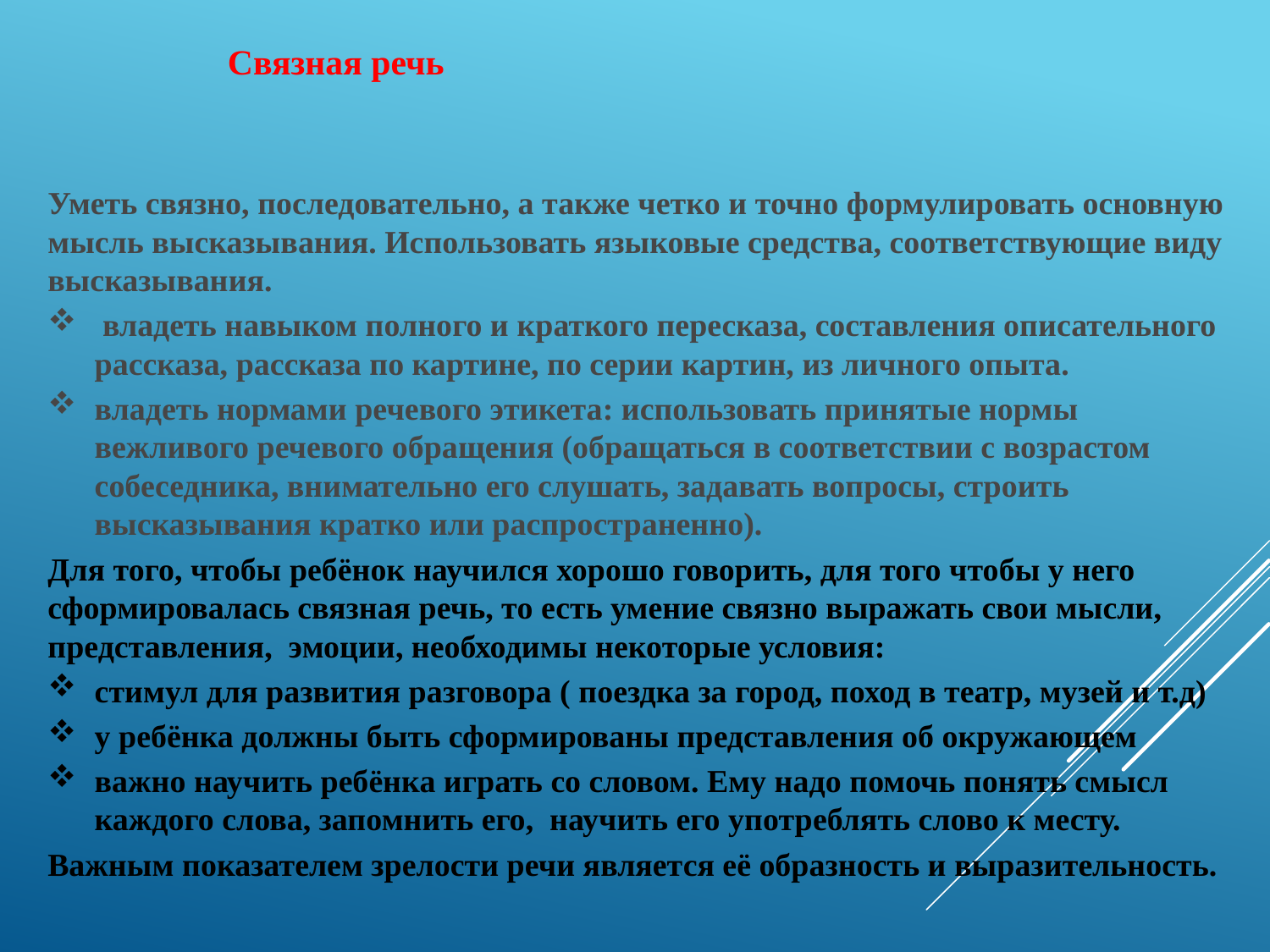

# Связная речь
Уметь связно, последовательно, а также четко и точно формулировать основную мысль высказывания. Использовать языковые средства, соответствующие виду высказывания.
 владеть навыком полного и краткого пересказа, составления описательного рассказа, рассказа по картине, по серии картин, из личного опыта.
владеть нормами речевого этикета: использовать принятые нормы вежливого речевого обращения (обращаться в соответствии с возрастом собеседника, внимательно его слушать, задавать вопросы, строить высказывания кратко или распространенно).
Для того, чтобы ребёнок научился хорошо говорить, для того чтобы у него сформировалась связная речь, то есть умение связно выражать свои мысли, представления,  эмоции, необходимы некоторые условия:
стимул для развития разговора ( поездка за город, поход в театр, музей и т.д)
у ребёнка должны быть сформированы представления об окружающем
важно научить ребёнка играть со словом. Ему надо помочь понять смысл каждого слова, запомнить его,  научить его употреблять слово к месту.
Важным показателем зрелости речи является её образность и выразительность.